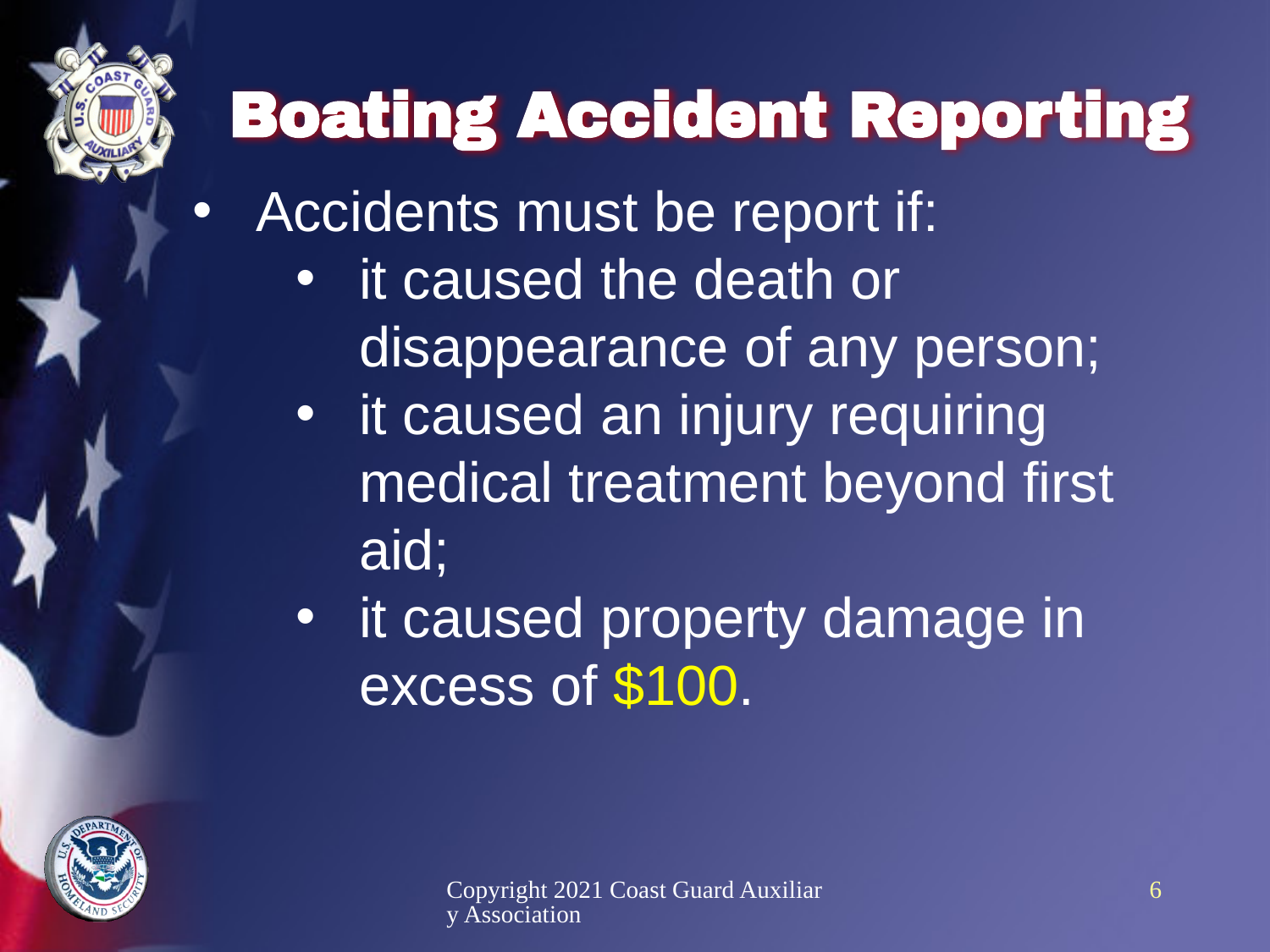

# Boating Accident Reporting
Accidents must be report if:
it caused the death or disappearance of any person;
it caused an injury requiring medical treatment beyond first aid;
it caused property damage in excess of $100.

Copyright 2021 Coast Guard Auxiliary Association
6